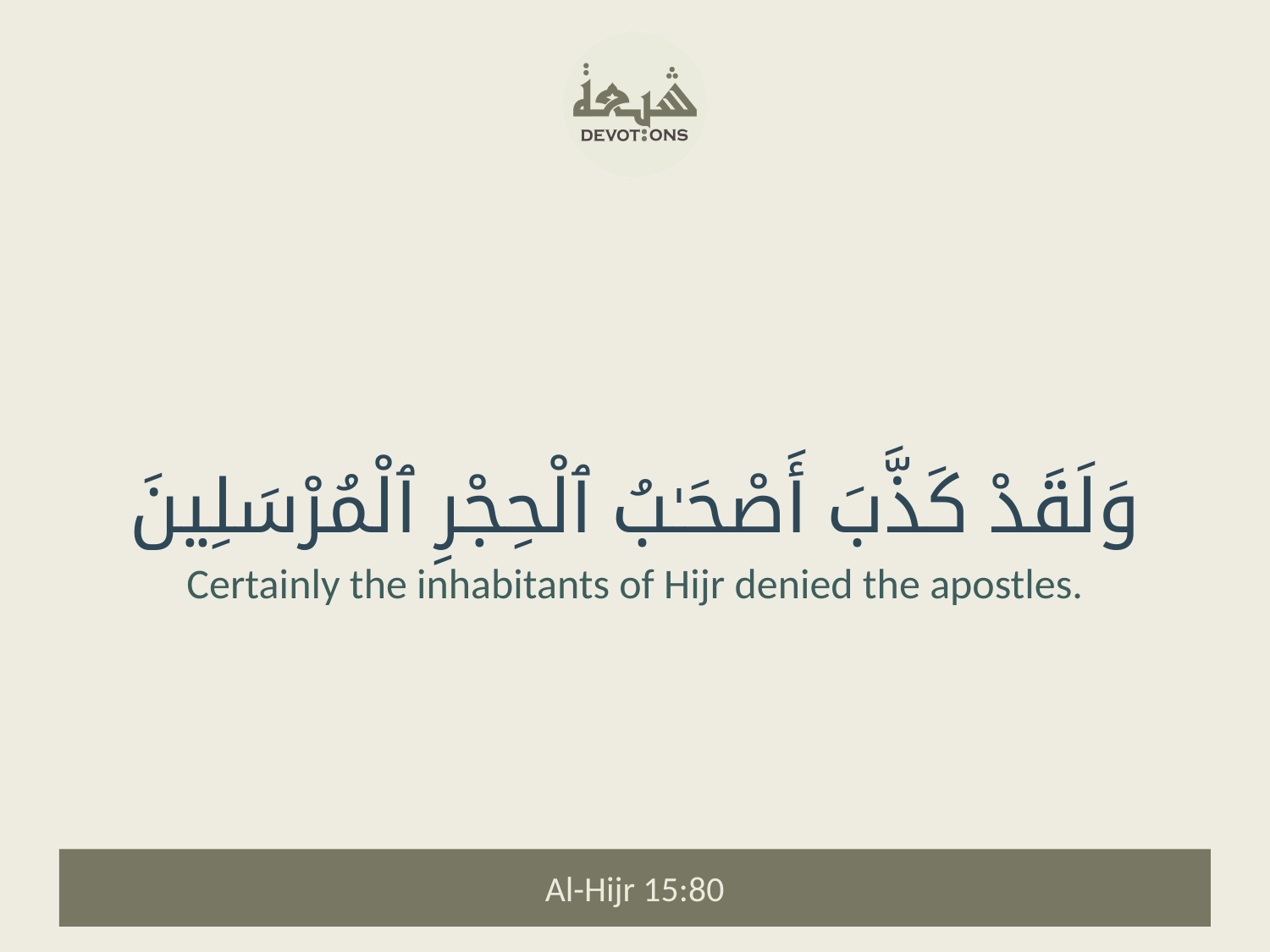

وَلَقَدْ كَذَّبَ أَصْحَـٰبُ ٱلْحِجْرِ ٱلْمُرْسَلِينَ
Certainly the inhabitants of Hijr denied the apostles.
Al-Hijr 15:80